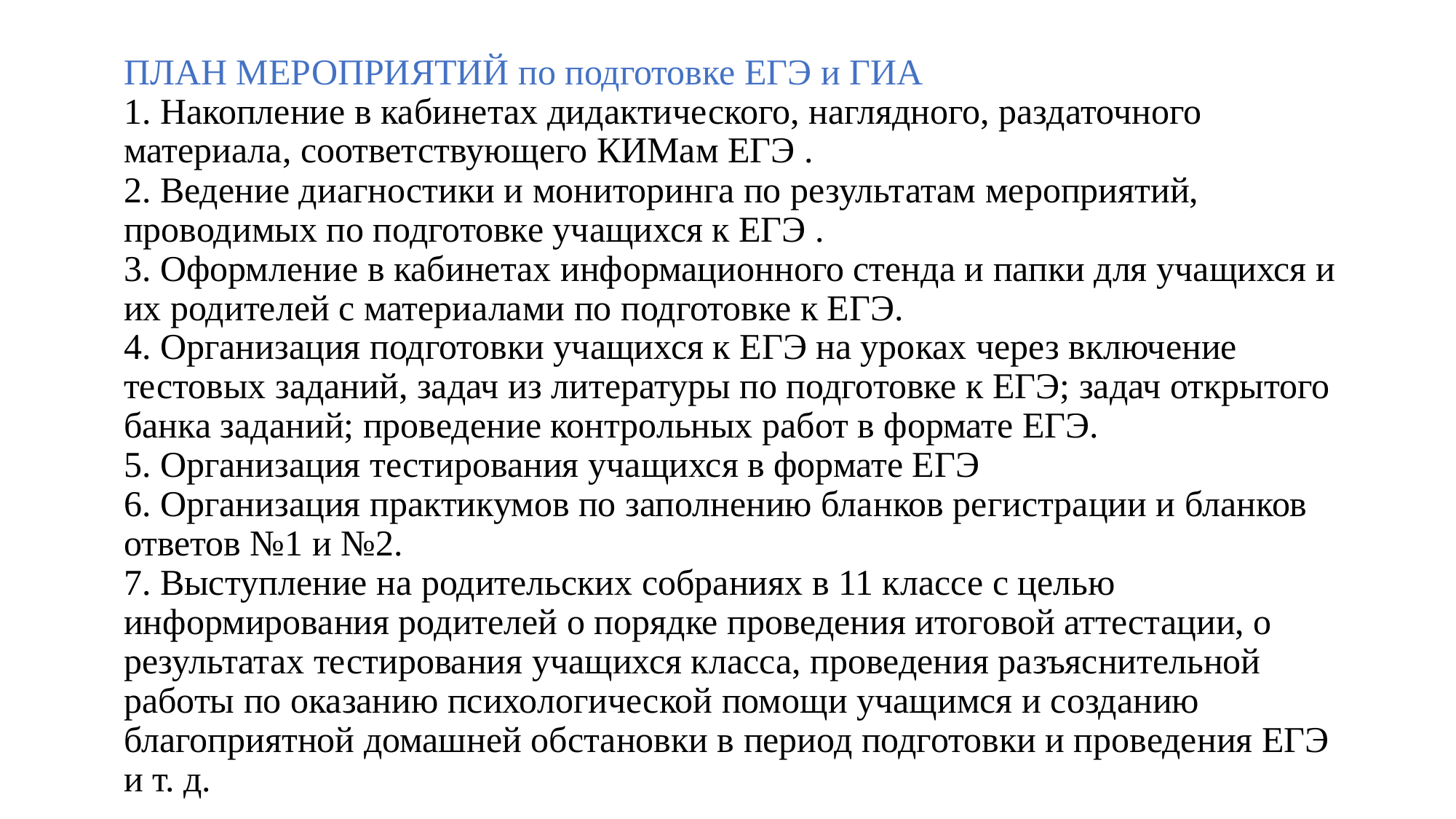

# ПЛАН МЕРОПРИЯТИЙ по подготовке ЕГЭ и ГИА 1. Накопление в кабинетах дидактического, наглядного, раздаточного материала, соответствующего КИМам ЕГЭ . 2. Ведение диагностики и мониторинга по результатам мероприятий, проводимых по подготовке учащихся к ЕГЭ . 3. Оформление в кабинетах информационного стенда и папки для учащихся и их родителей с материалами по подготовке к ЕГЭ. 4. Организация подготовки учащихся к ЕГЭ на уроках через включение тестовых заданий, задач из литературы по подготовке к ЕГЭ; задач открытого банка заданий; проведение контрольных работ в формате ЕГЭ. 5. Организация тестирования учащихся в формате ЕГЭ 6. Организация практикумов по заполнению бланков регистрации и бланков ответов №1 и №2. 7. Выступление на родительских собраниях в 11 классе с целью информирования родителей о порядке проведения итоговой аттестации, о результатах тестирования учащихся класса, проведения разъяснительной работы по оказанию психологической помощи учащимся и созданию благоприятной домашней обстановки в период подготовки и проведения ЕГЭ и т. д.